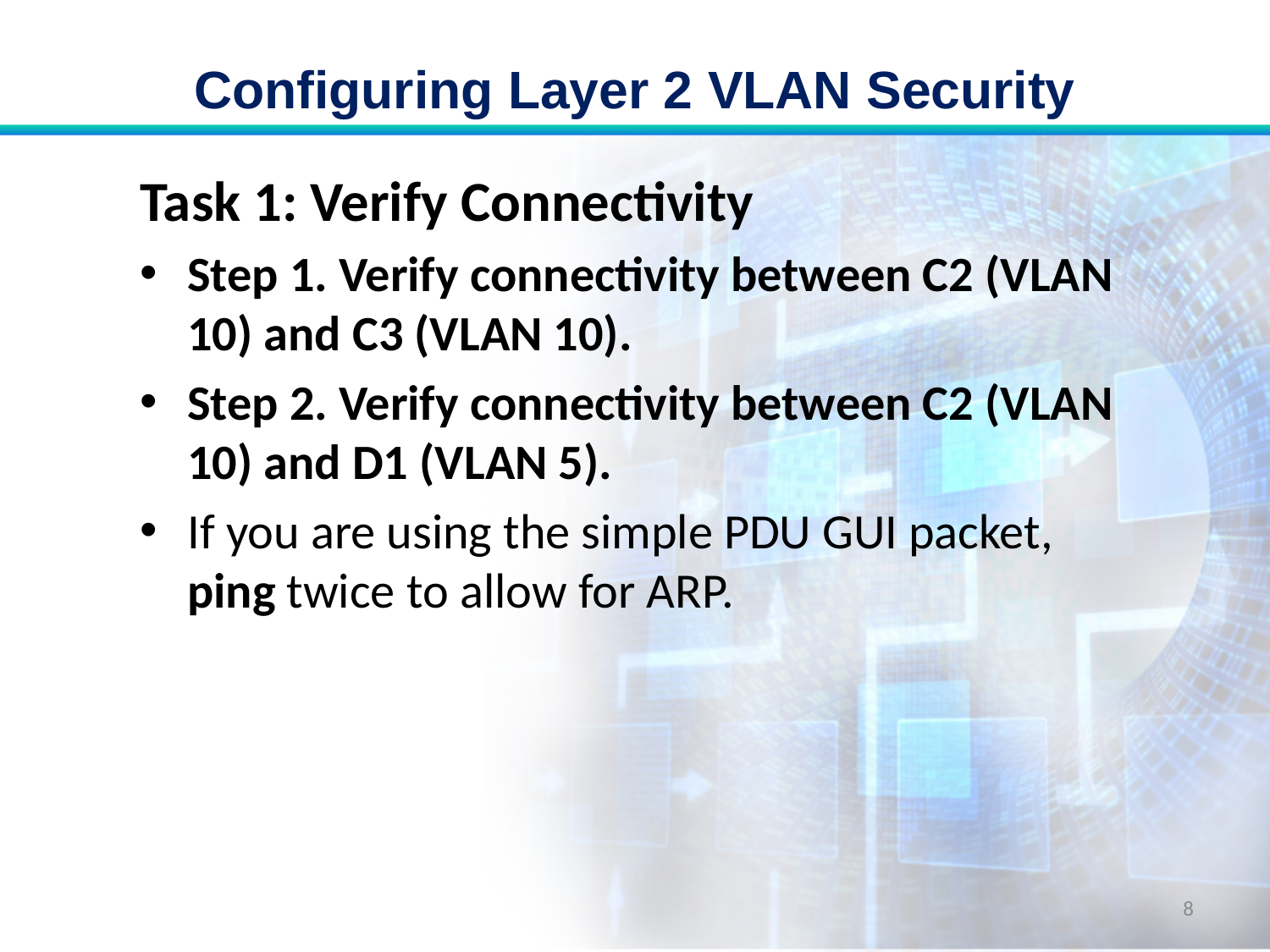

# Configuring Layer 2 VLAN Security
Task 1: Verify Connectivity
Step 1. Verify connectivity between C2 (VLAN 10) and C3 (VLAN 10).
Step 2. Verify connectivity between C2 (VLAN 10) and D1 (VLAN 5).
If you are using the simple PDU GUI packet, ping twice to allow for ARP.
8